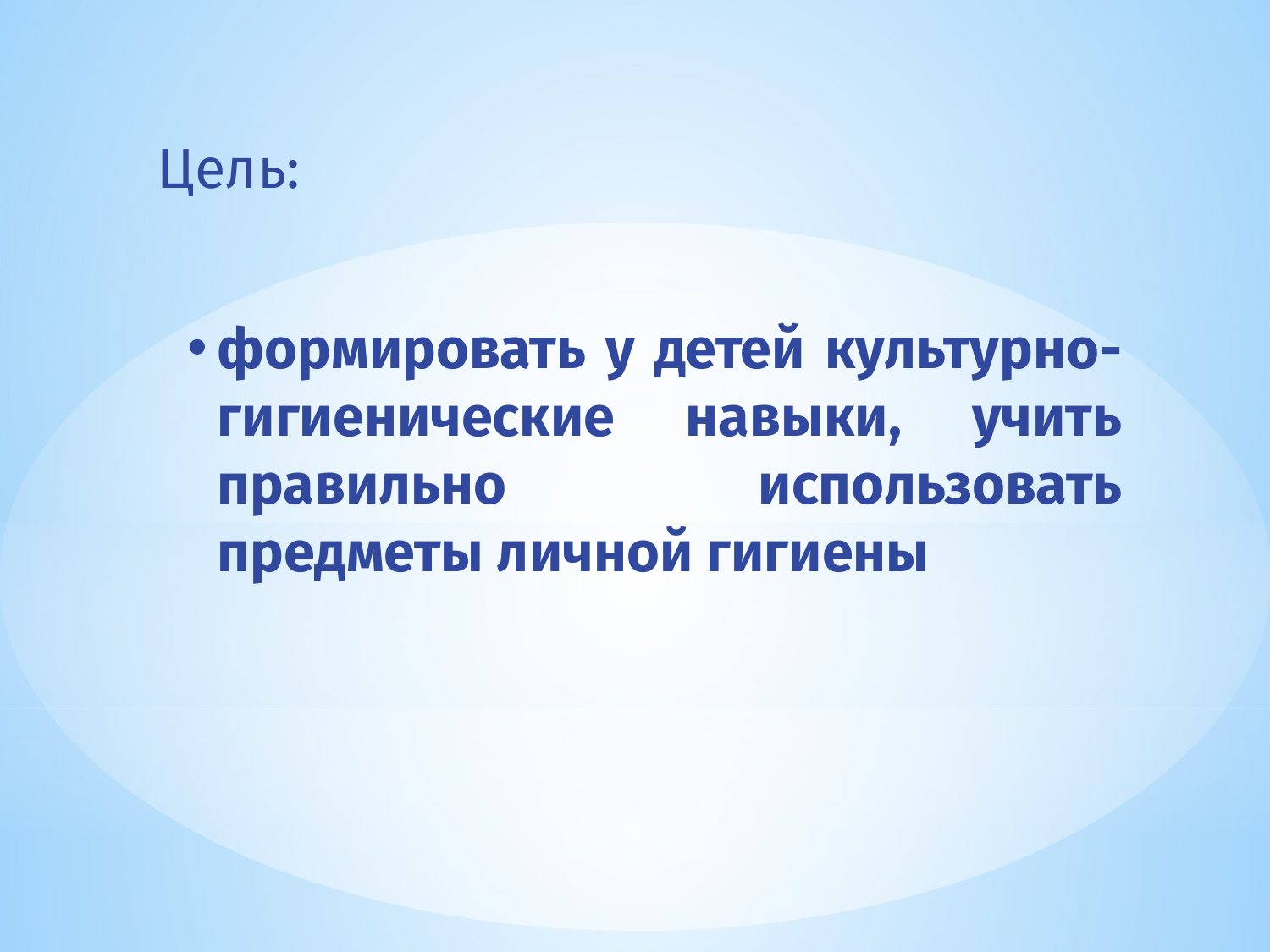

Цель:
формировать у детей культурно-гигиенические навыки, учить правильно использовать предметы личной гигиены